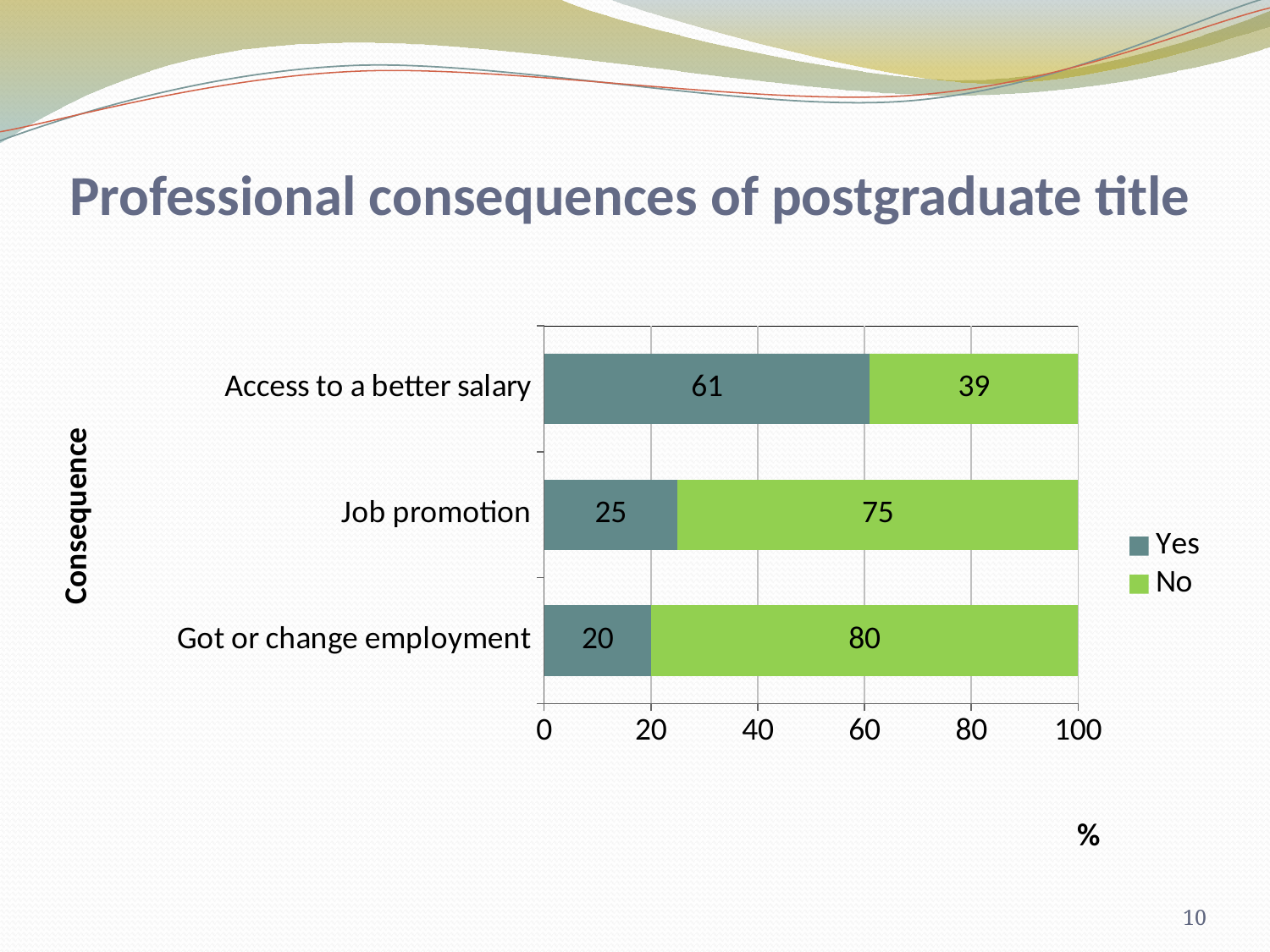

# Professional consequences of postgraduate title

### Chart

| Category | Yes | No |
|---|---|---|
| Got or change employment | 20.0 | 80.0 |
| Job promotion | 25.0 | 75.0 |
| Access to a better salary | 61.0 | 39.0 |
10